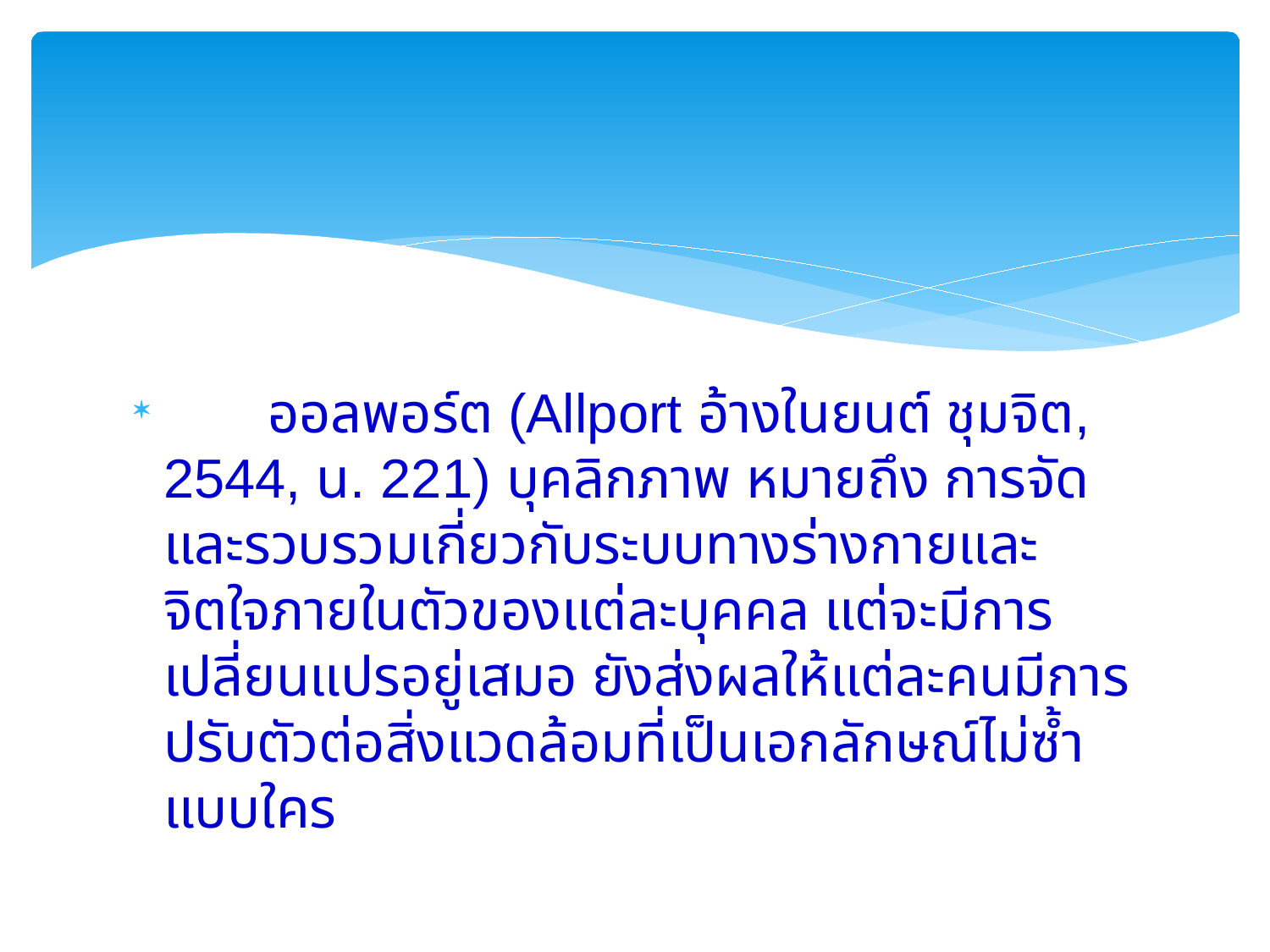

ออลพอร์ต (Allport อ้างในยนต์ ชุมจิต, 2544, น. 221) บุคลิกภาพ หมายถึง การจัดและรวบรวมเกี่ยวกับระบบทางร่างกายและจิตใจภายในตัวของแต่ละบุคคล แต่จะมีการเปลี่ยนแปรอยู่เสมอ ยังส่งผลให้แต่ละคนมีการปรับตัวต่อสิ่งแวดล้อมที่เป็นเอกลักษณ์ไม่ซ้ำแบบใคร